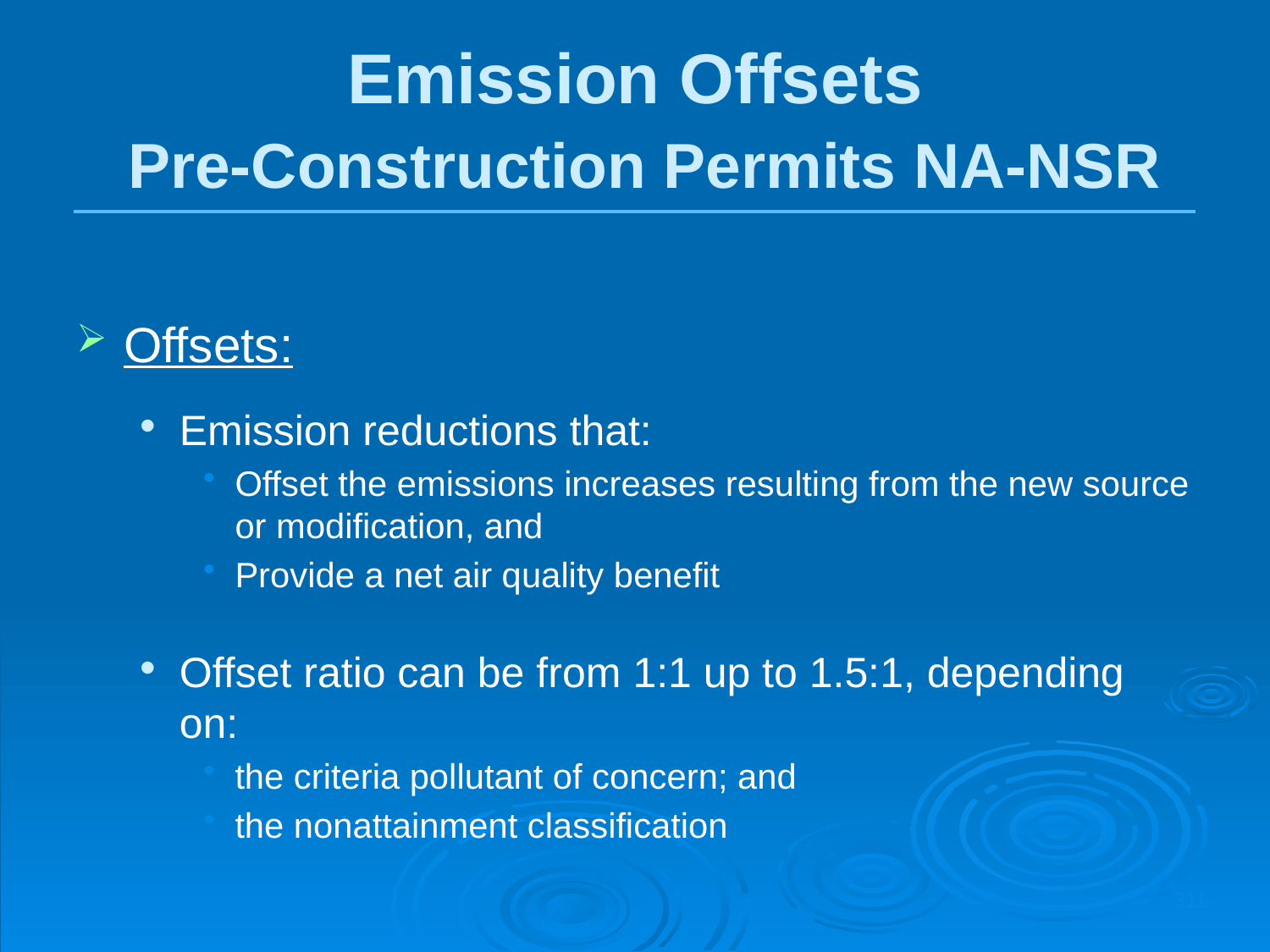

Emission Offsets
 Pre-Construction Permits NA-NSR
Offsets:

Emission reductions that:
Offset the emissions increases resulting from the new source or modification, and
Provide a net air quality benefit

Offset ratio can be from 1:1 up to 1.5:1, depending on:
the criteria pollutant of concern; and
the nonattainment classification
311